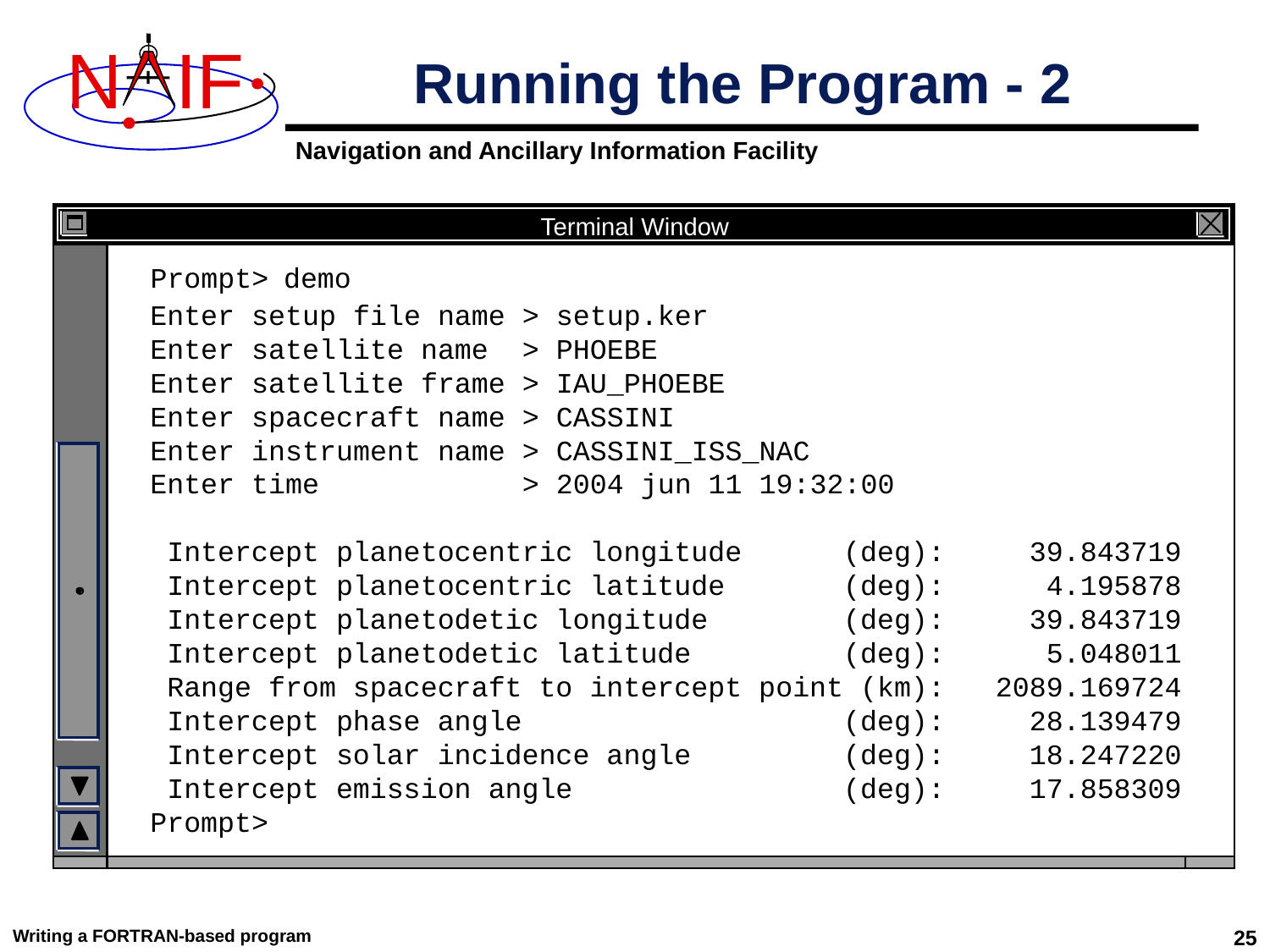

# Running the Program - 2

Terminal Window

Prompt>
 demo
Enter setup file name > setup.ker
Enter satellite name  > PHOEBE
Enter satellite frame > IAU_PHOEBE
Enter spacecraft name > CASSINI
Enter instrument name > CASSINI_ISS_NAC
Enter time            > 2004 jun 11 19:32:00

 Intercept planetocentric longitude      (deg):     39.843719
 Intercept planetocentric latitude       (deg):      4.195878
 Intercept planetodetic longitude        (deg):     39.843719
 Intercept planetodetic latitude         (deg):      5.048011
 Range from spacecraft to intercept point (km):   2089.169724
 Intercept phase angle                   (deg):     28.139479
 Intercept solar incidence angle         (deg):     18.247220
 Intercept emission angle                (deg):     17.858309 Prompt>
Writing a FORTRAN-based program
25